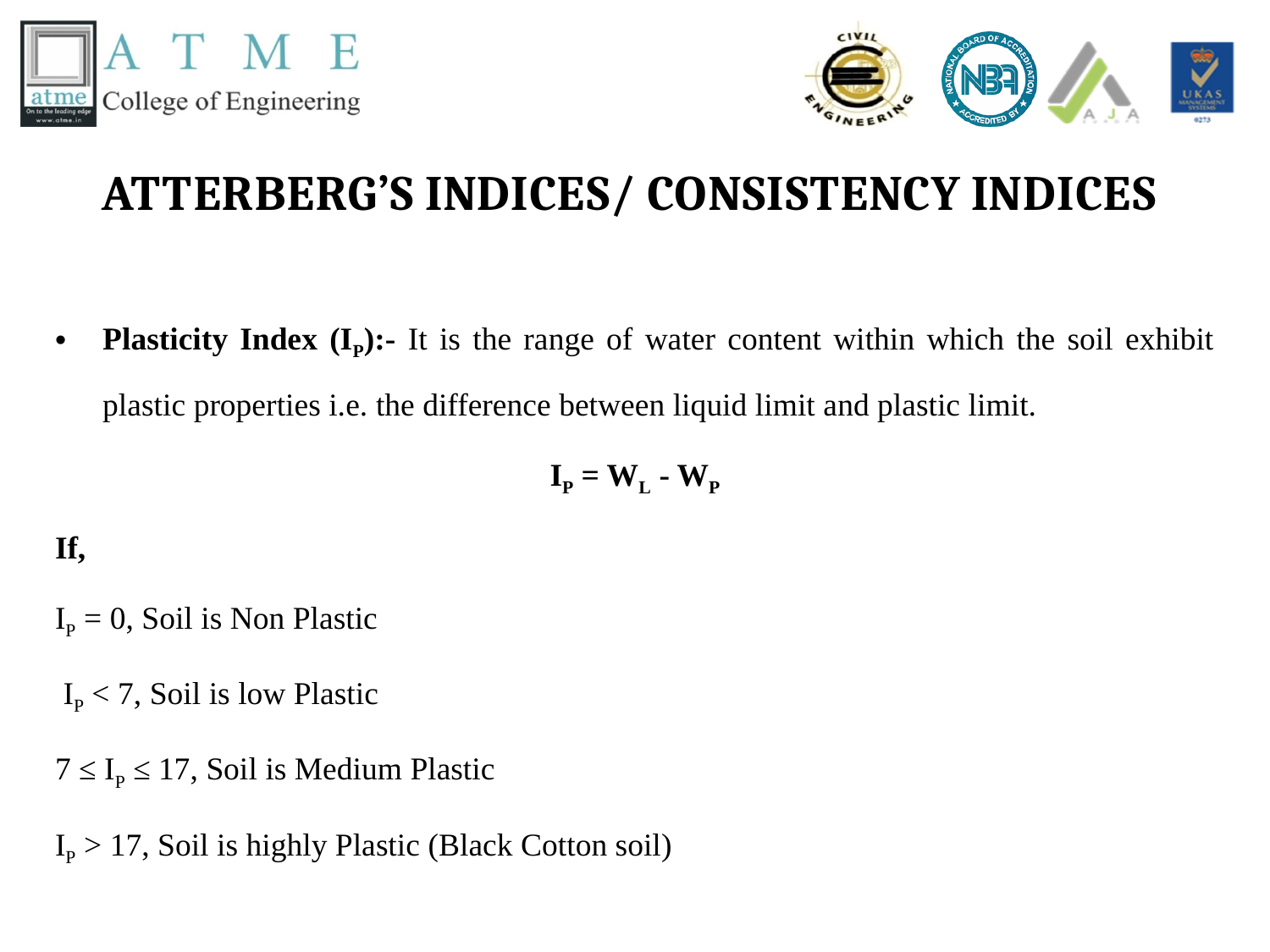

# ATTERBERG’S INDICES/ CONSISTENCY INDICES
Plasticity Index (IP):- It is the range of water content within which the soil exhibit plastic properties i.e. the difference between liquid limit and plastic limit.
IP = WL - WP
If,
IP = 0, Soil is Non Plastic
 IP < 7, Soil is low Plastic
7 ≤ IP ≤ 17, Soil is Medium Plastic
IP > 17, Soil is highly Plastic (Black Cotton soil)